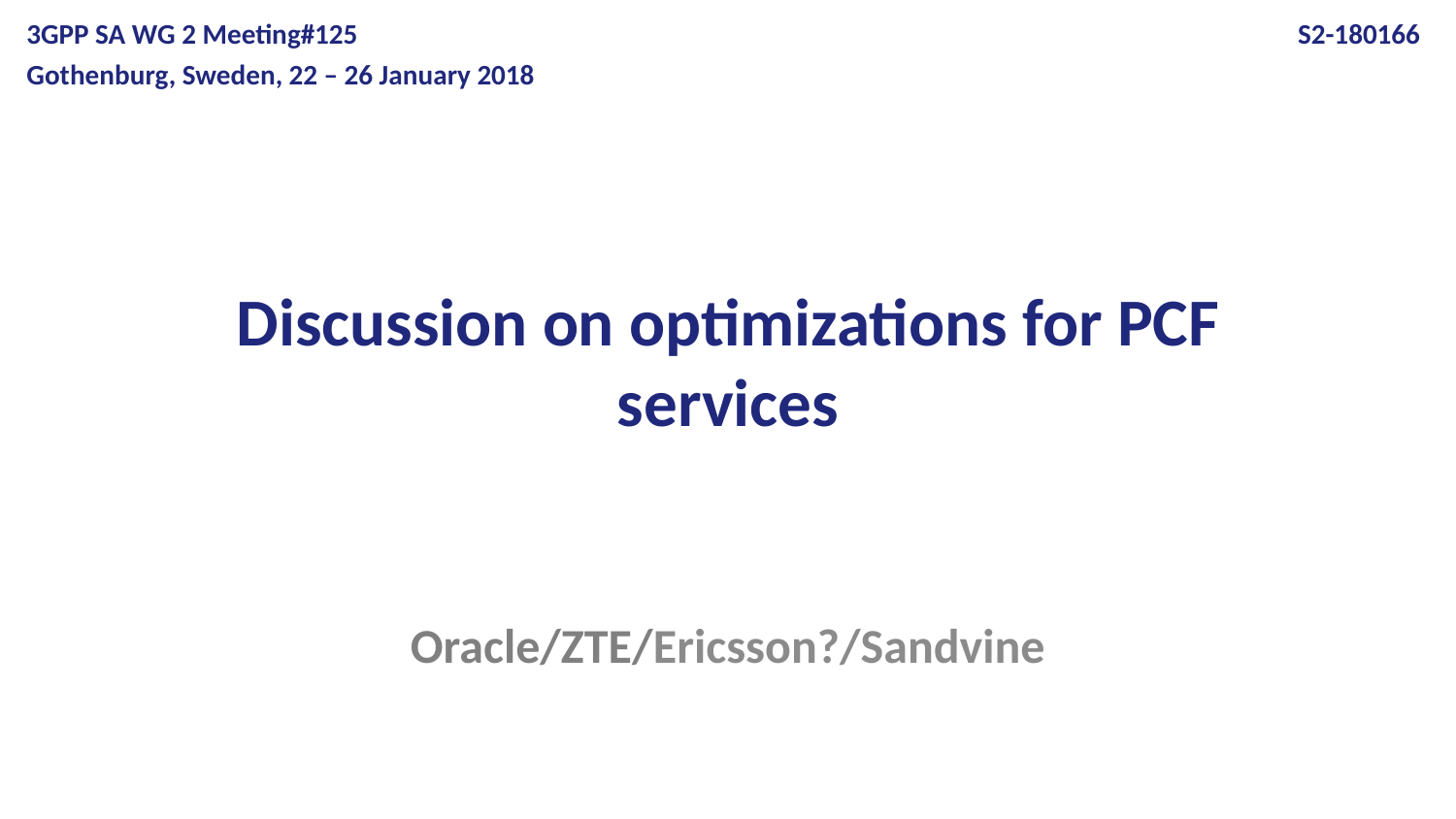

3GPP SA WG 2 Meeting#125
Gothenburg, Sweden, 22 – 26 January 2018

S2-180166
# Discussion on optimizations for PCF services
Oracle/ZTE/Ericsson?/Sandvine